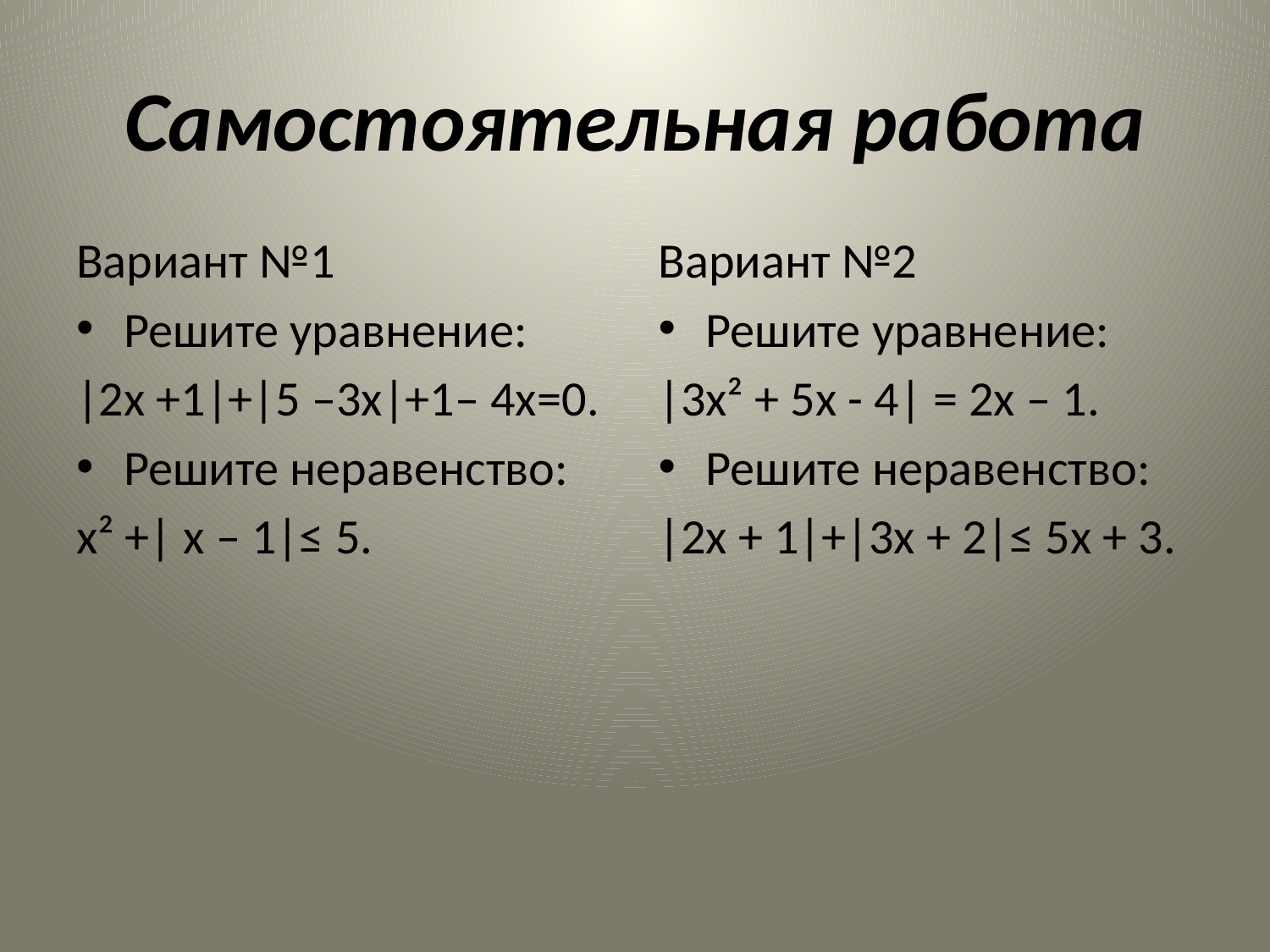

# Самостоятельная работа
Вариант №1
Решите уравнение:
|2x +1|+|5 –3x|+1– 4x=0.
Решите неравенство:
х² +| х – 1|≤ 5.
Вариант №2
Решите уравнение:
|3х² + 5х - 4| = 2х – 1.
Решите неравенство:
|2х + 1|+|3х + 2|≤ 5х + 3.